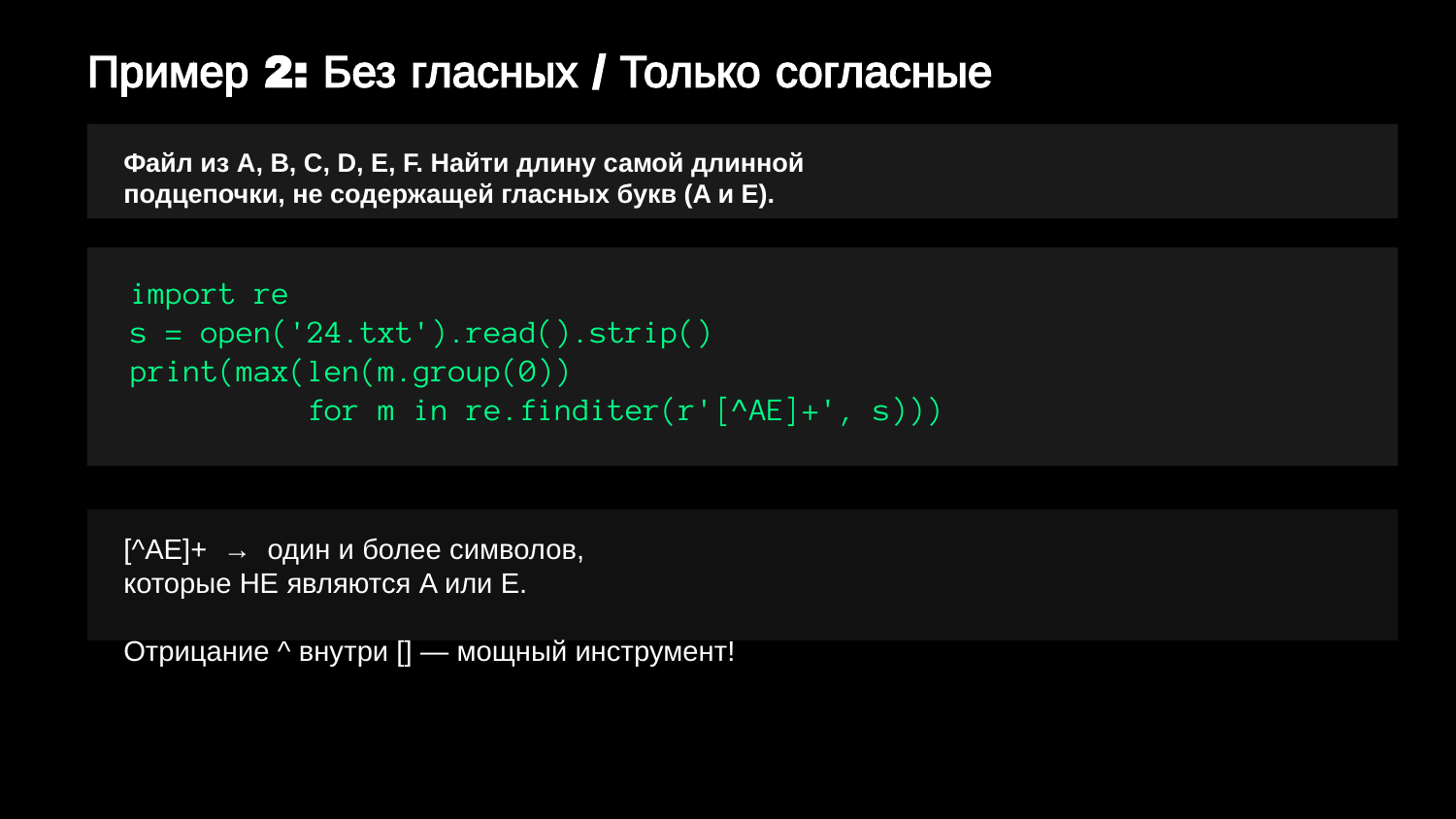

Пример 2: Без гласных / Только согласные

Файл из A, B, C, D, E, F. Найти длину самой длинной
подцепочки, не содержащей гласных букв (A и E).

import re
s = open('24.txt').read().strip()
print(max(len(m.group(0))
          for m in re.finditer(r'[^AE]+', s)))

[^AE]+  →  один и более символов,
которые НЕ являются A или E.

Отрицание ^ внутри [] — мощный инструмент!